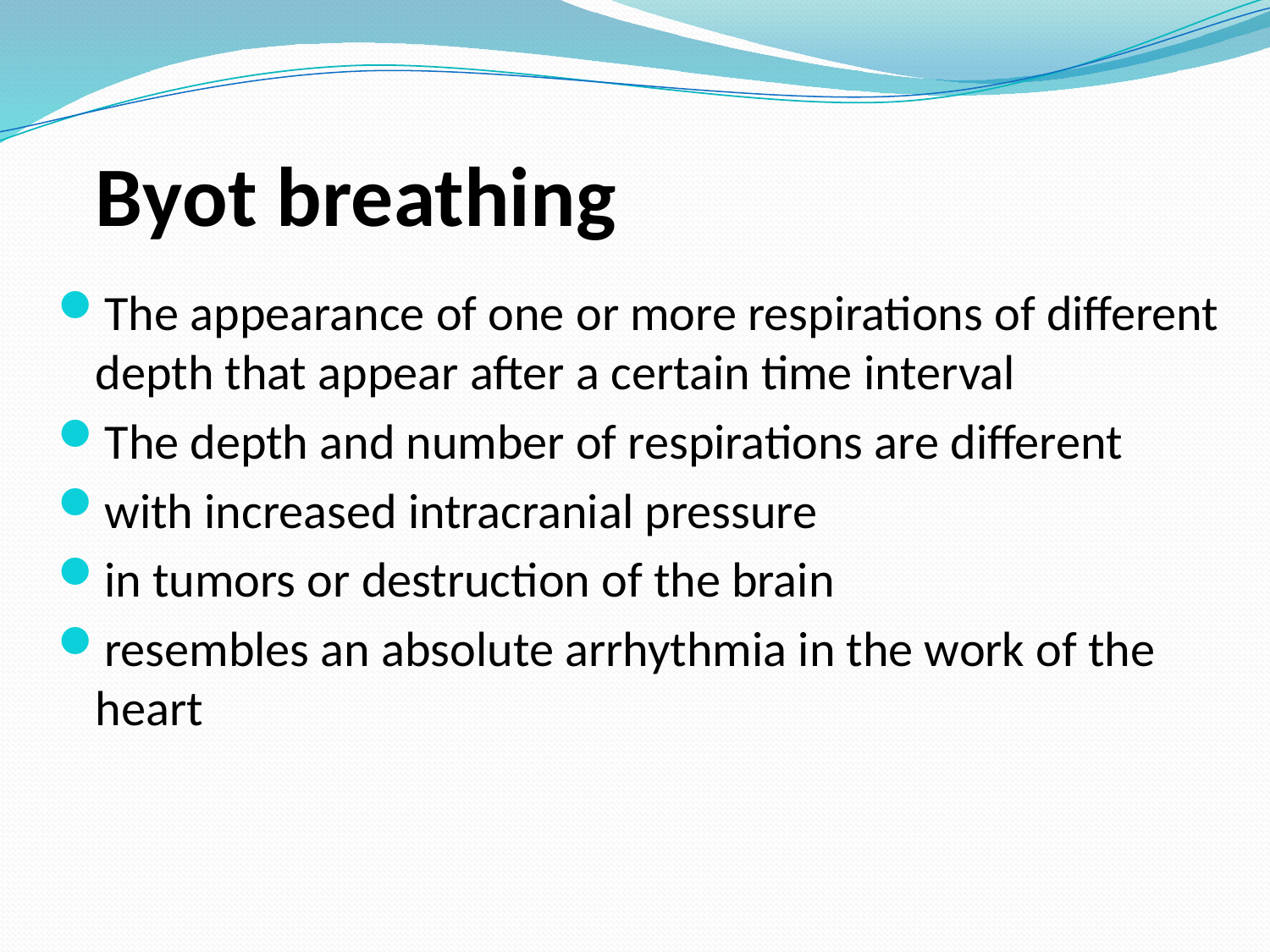

# Byot breathing
The appearance of one or more respirations of different depth that appear after a certain time interval
The depth and number of respirations are different
with increased intracranial pressure
in tumors or destruction of the brain
resembles an absolute arrhythmia in the work of the heart